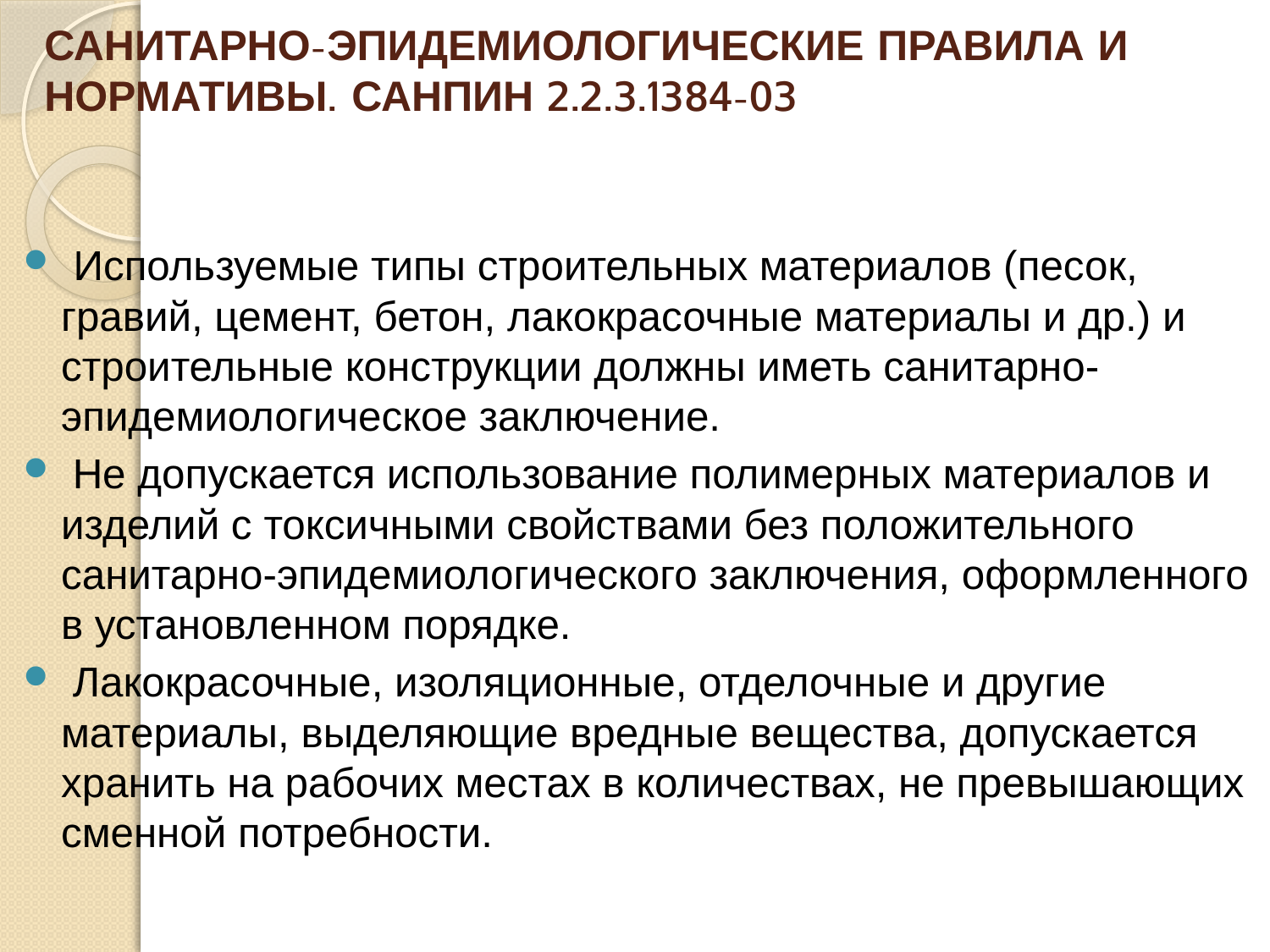

# САНИТАРНО-ЭПИДЕМИОЛОГИЧЕСКИЕ ПРАВИЛА И НОРМАТИВЫ. САНПИН 2.2.3.1384-03
 Используемые типы строительных материалов (песок, гравий, цемент, бетон, лакокрасочные материалы и др.) и строительные конструкции должны иметь санитарно-эпидемиологическое заключение.
 Не допускается использование полимерных материалов и изделий с токсичными свойствами без положительного санитарно-эпидемиологического заключения, оформленного в установленном порядке.
 Лакокрасочные, изоляционные, отделочные и другие материалы, выделяющие вредные вещества, допускается хранить на рабочих местах в количествах, не превышающих сменной потребности.